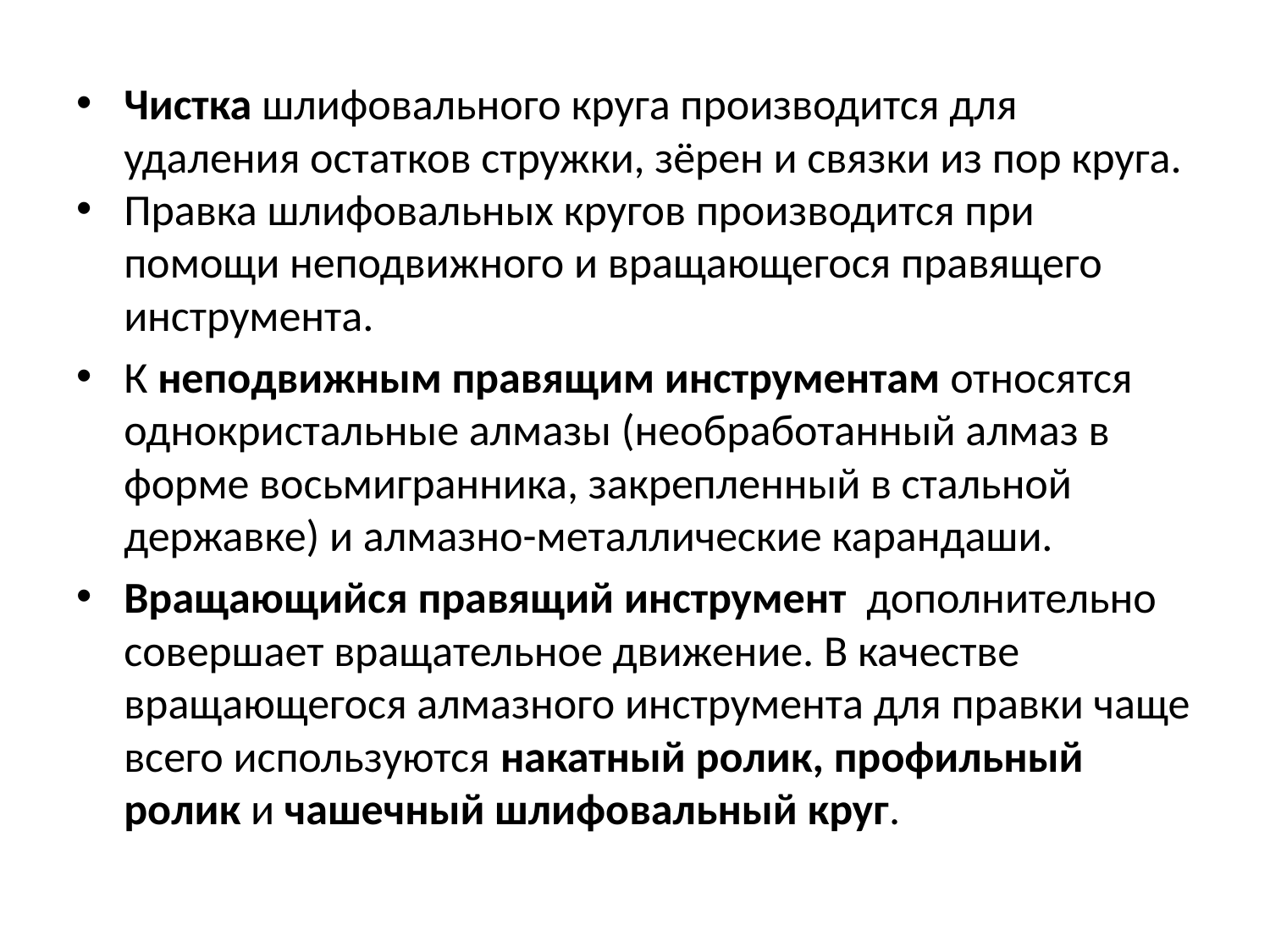

Чистка шлифовального круга производится для удаления остатков стружки, зёрен и связки из пор круга.
Правка шлифовальных кругов производится при помощи неподвижного и вращающегося правящего инструмента.
К неподвижным правящим инструментам относятся однокристальные алмазы (необработанный алмаз в форме восьмигранника, закрепленный в стальной державке) и алмазно-металлические карандаши.
Вращающийся правящий инструмент  дополнительно совершает вращательное движение. В качестве вращающегося алмазного инструмента для правки чаще всего используются накатный ролик, профильный ролик и чашечный шлифовальный круг.